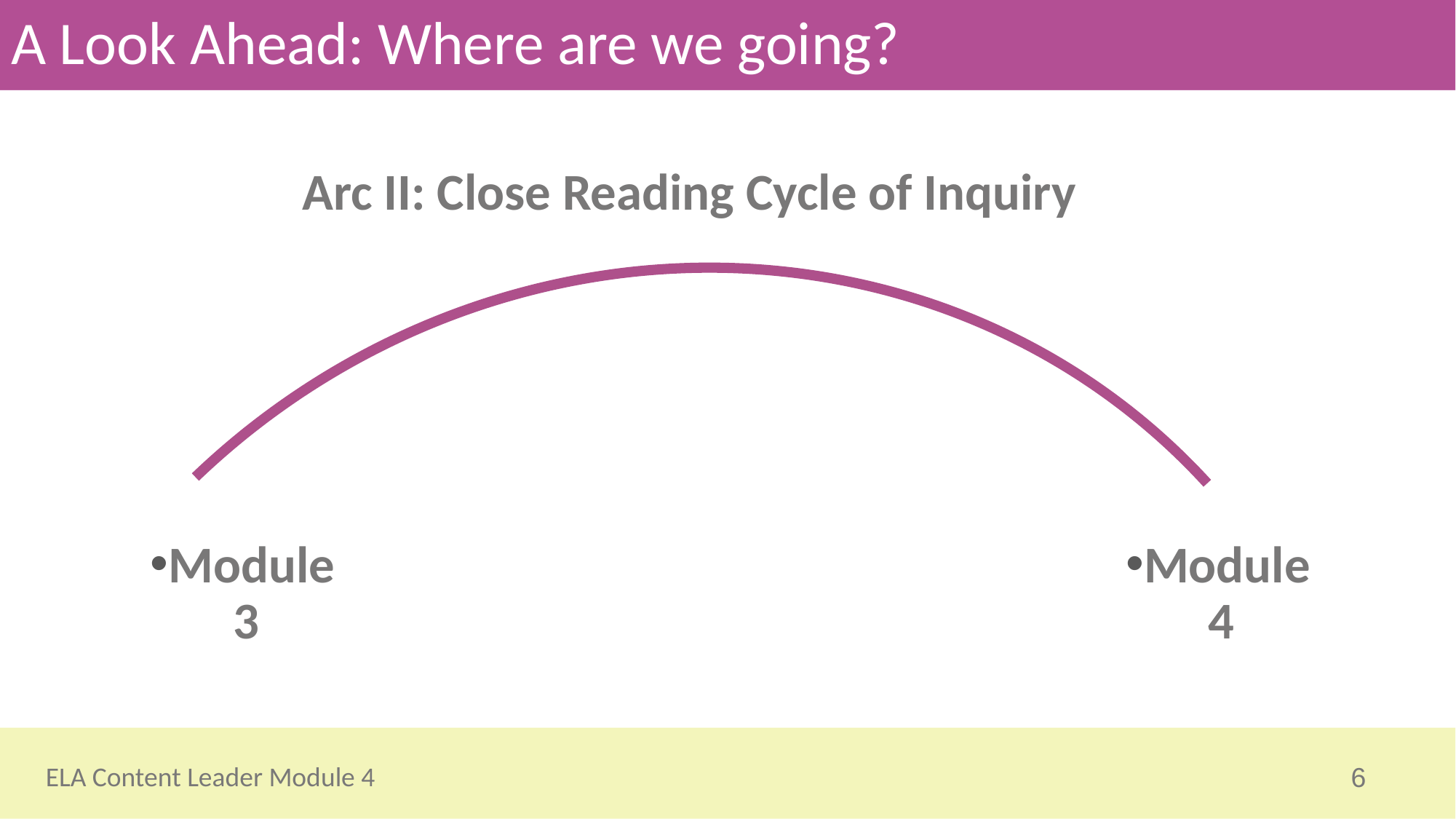

# A Look Ahead: Where are we going?
Arc II: Close Reading Cycle of Inquiry

Module 3
Module 4
6